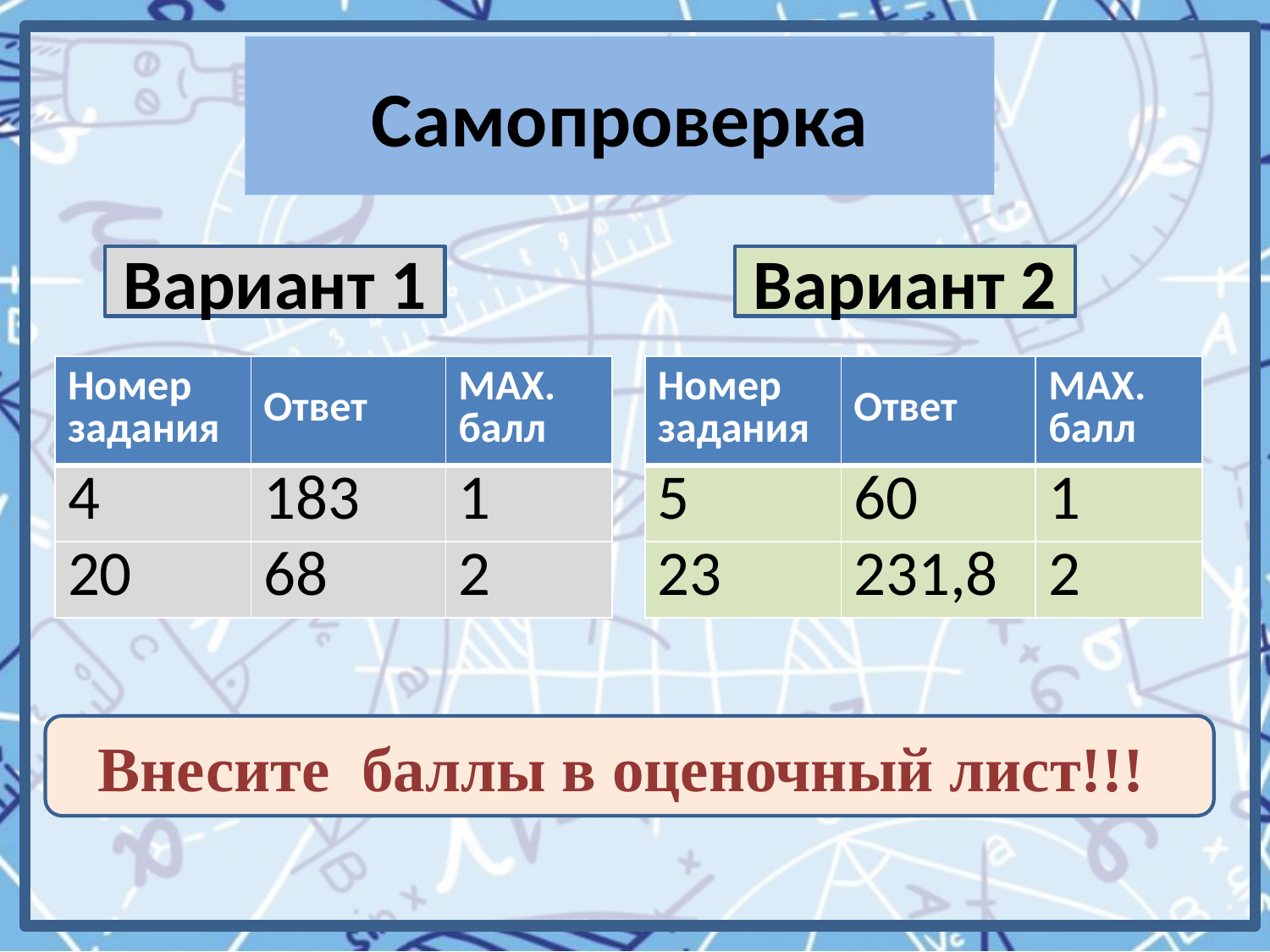

# Самопроверка
Вариант 1
Вариант 2
| Номер задания | Ответ | МAX. балл |
| --- | --- | --- |
| 4 | 183 | 1 |
| 20 | 68 | 2 |
| Номер задания | Ответ | МAX. балл |
| --- | --- | --- |
| 5 | 60 | 1 |
| 23 | 231,8 | 2 |
Внесите  баллы в оценочный лист!!!